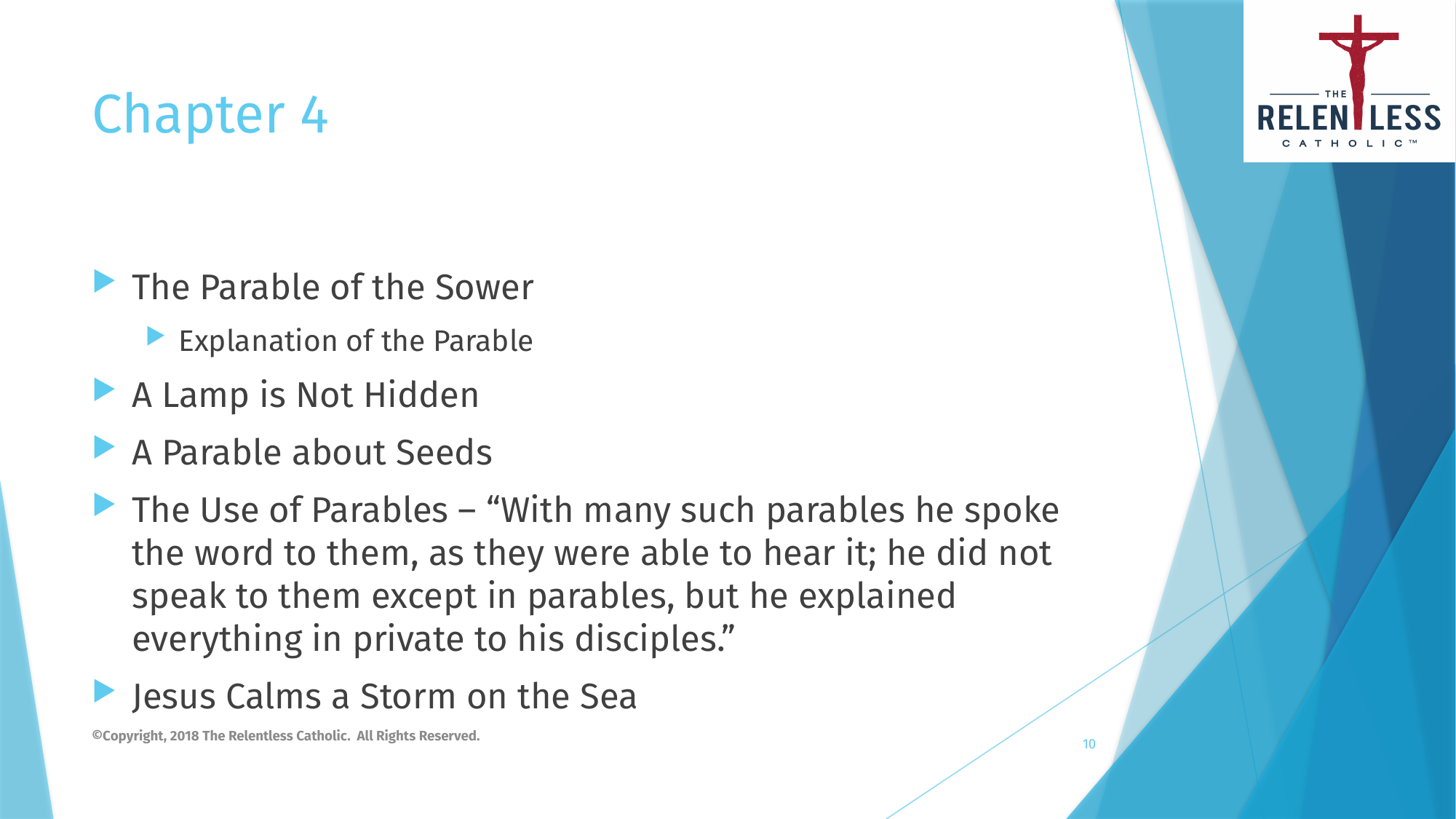

# Chapter 4
The Parable of the Sower
Explanation of the Parable
A Lamp is Not Hidden
A Parable about Seeds
The Use of Parables – “With many such parables he spoke the word to them, as they were able to hear it; he did not speak to them except in parables, but he explained everything in private to his disciples.”
Jesus Calms a Storm on the Sea

©Copyright, 2018 The Relentless Catholic.  All Rights Reserved.

10